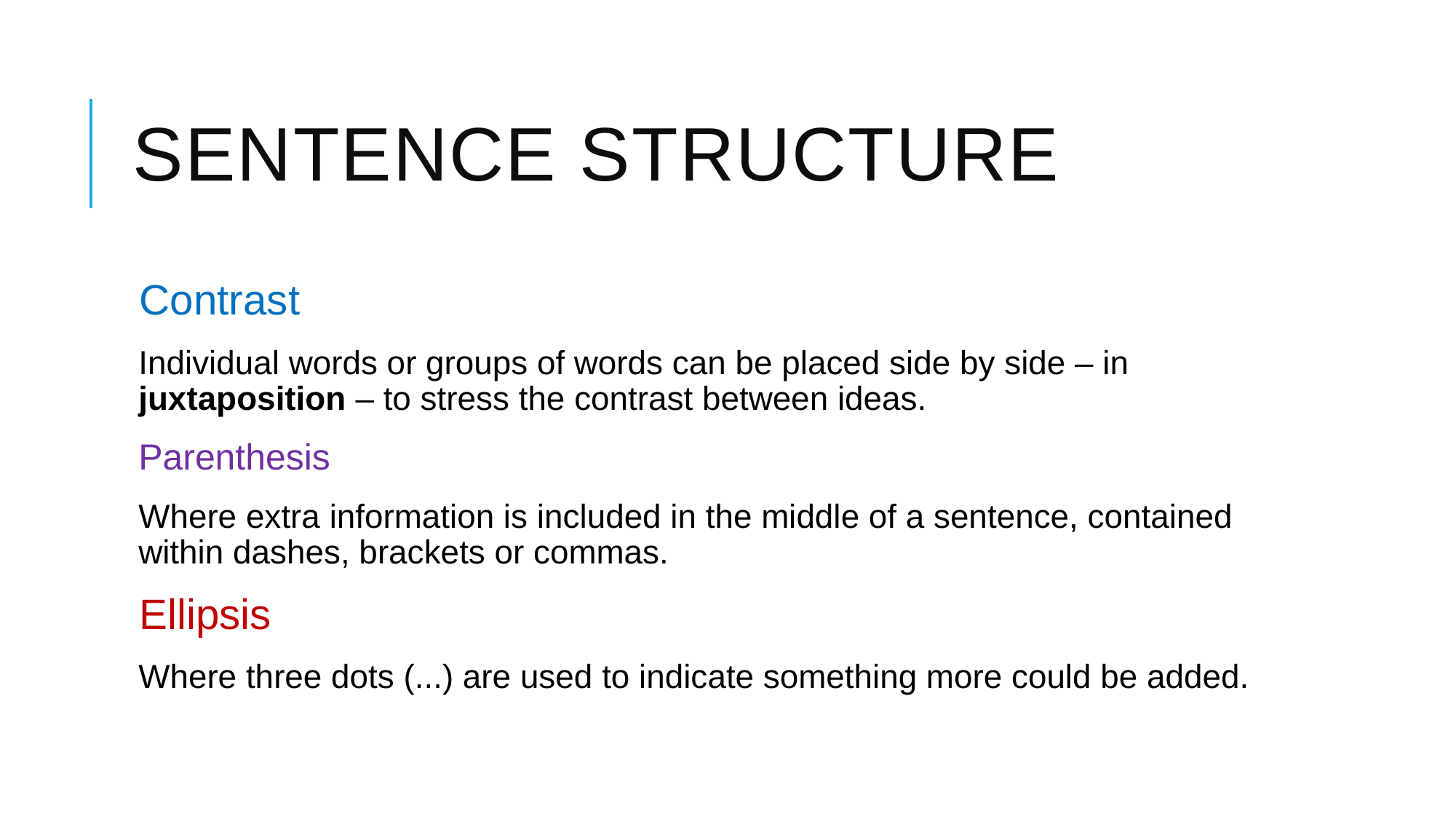

# Sentence Structure
Contrast
Individual words or groups of words can be placed side by side – in juxtaposition – to stress the contrast between ideas.
Parenthesis
Where extra information is included in the middle of a sentence, contained within dashes, brackets or commas.
Ellipsis
Where three dots (...) are used to indicate something more could be added.